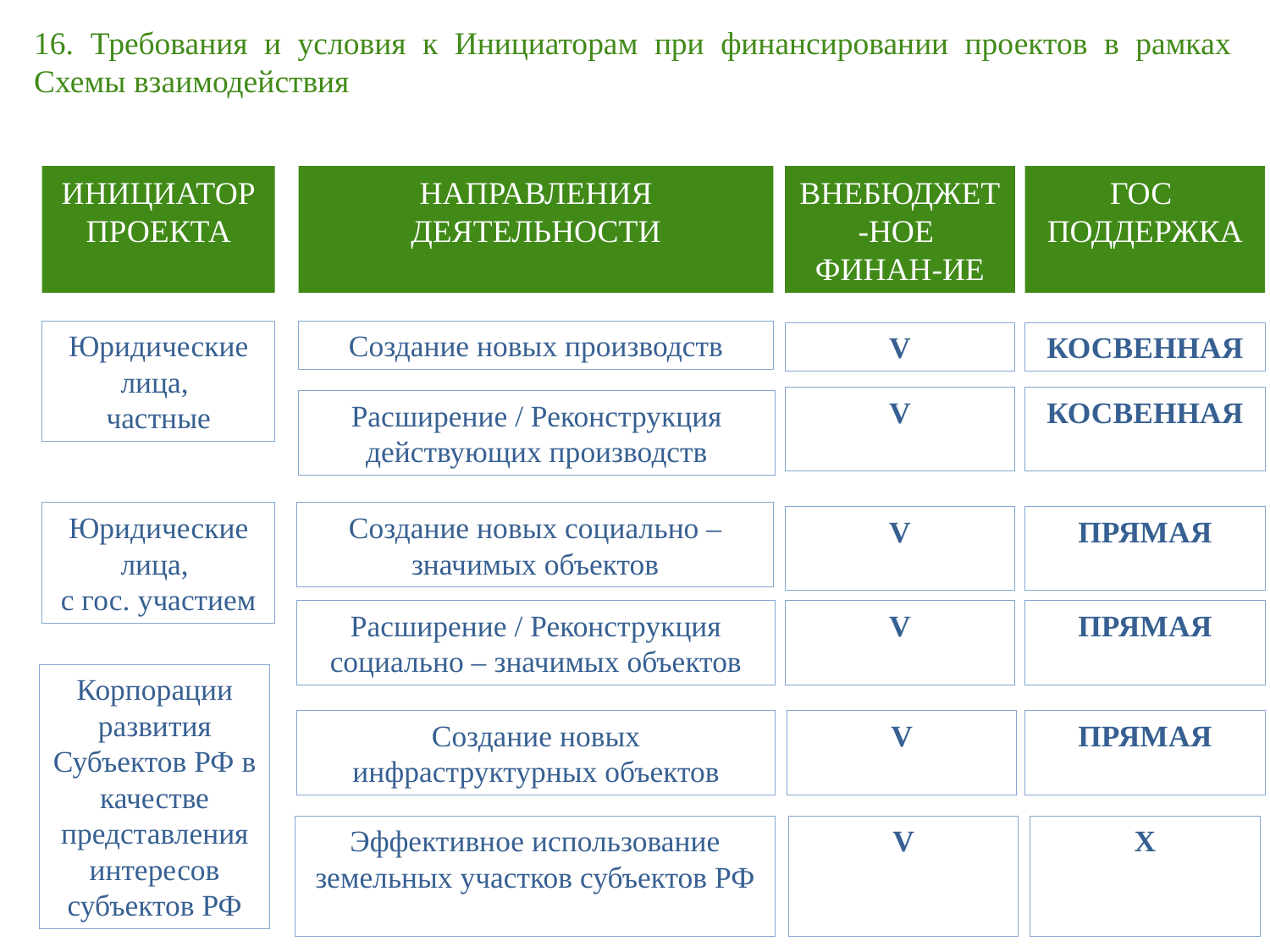

16. Требования и условия к Инициаторам при финансировании проектов в рамках Схемы взаимодействия
ИНИЦИАТОР ПРОЕКТА

НАПРАВЛЕНИЯ ДЕЯТЕЛЬНОСТИ

ВНЕБЮДЖЕТ-НОЕ
ФИНАН-ИЕ
ГОС
ПОДДЕРЖКА

Юридические лица,
частные
Создание новых производств
V
КОСВЕННАЯ
V

КОСВЕННАЯ

Расширение / Реконструкция действующих производств
Юридические лица,
с гос. участием
Создание новых социально – значимых объектов
V

ПРЯМАЯ

Расширение / Реконструкция социально – значимых объектов
V

ПРЯМАЯ

Корпорации развития Субъектов РФ в качестве представления интересов субъектов РФ
V

Создание новых инфраструктурных объектов
ПРЯМАЯ

Х

Эффективное использование земельных участков субъектов РФ

V